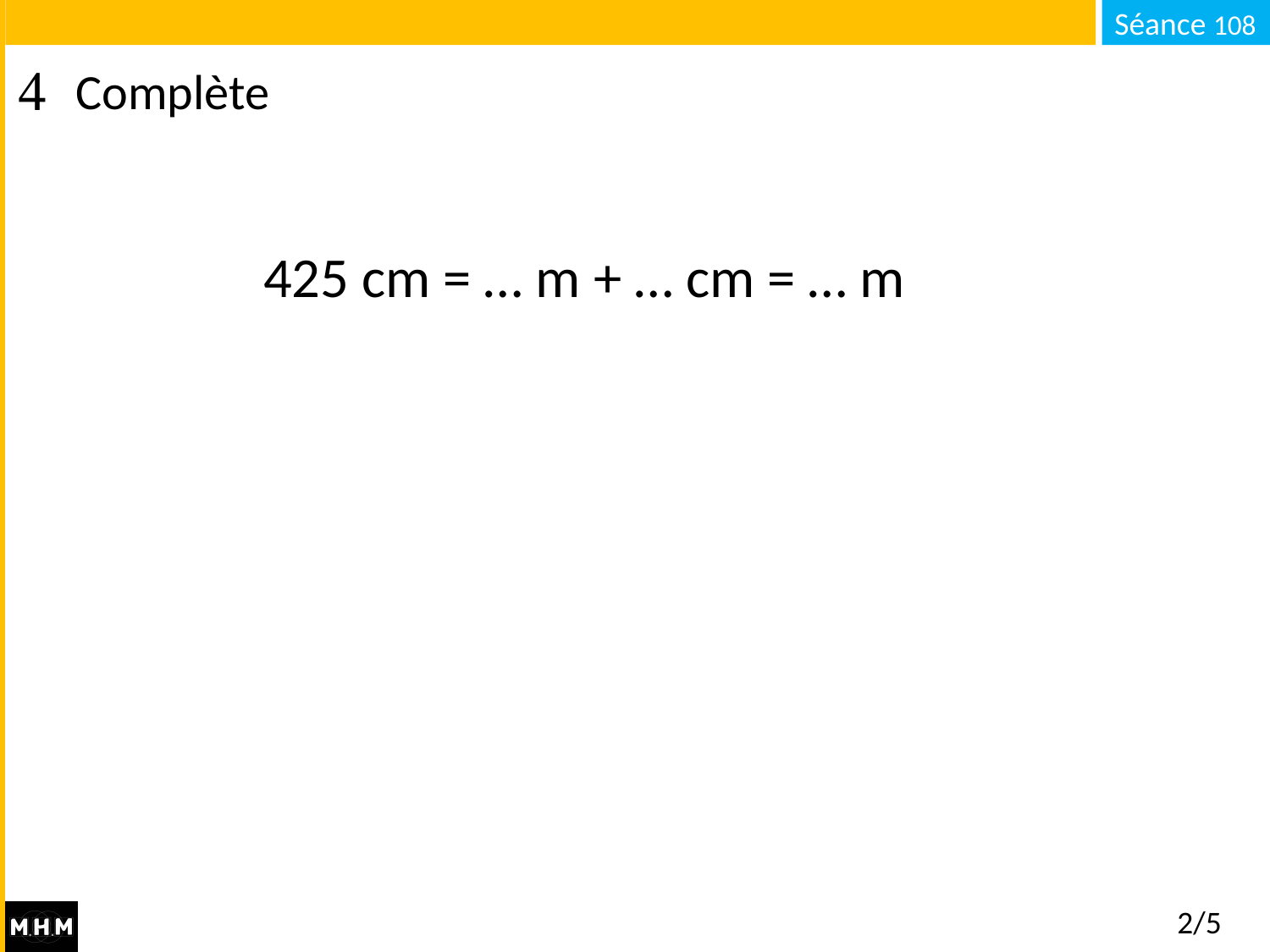

# Complète
425 cm = … m + … cm = … m
2/5